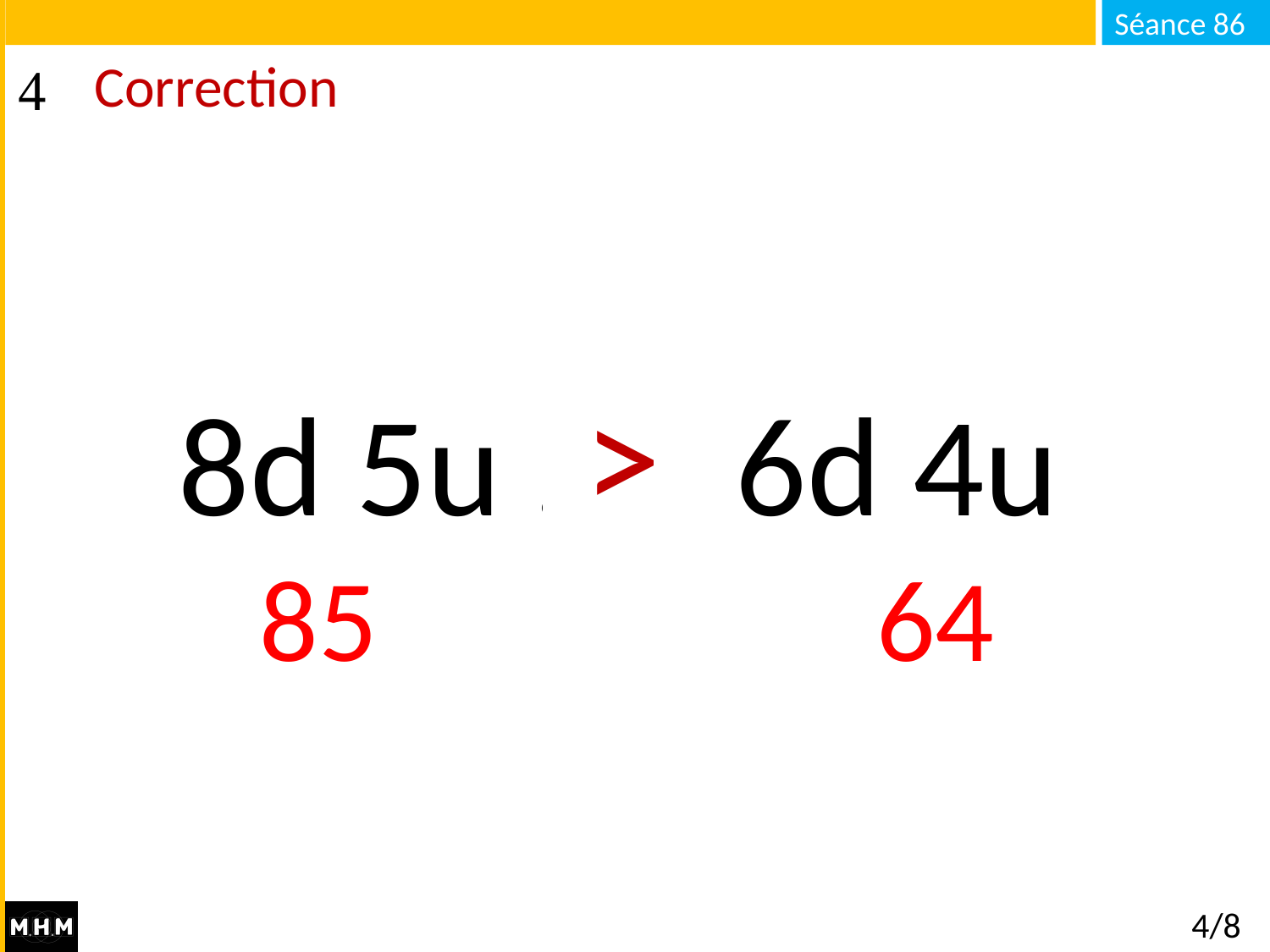

# Correction
>
8d 5u . . . 6d 4u
 85                   64
4/8